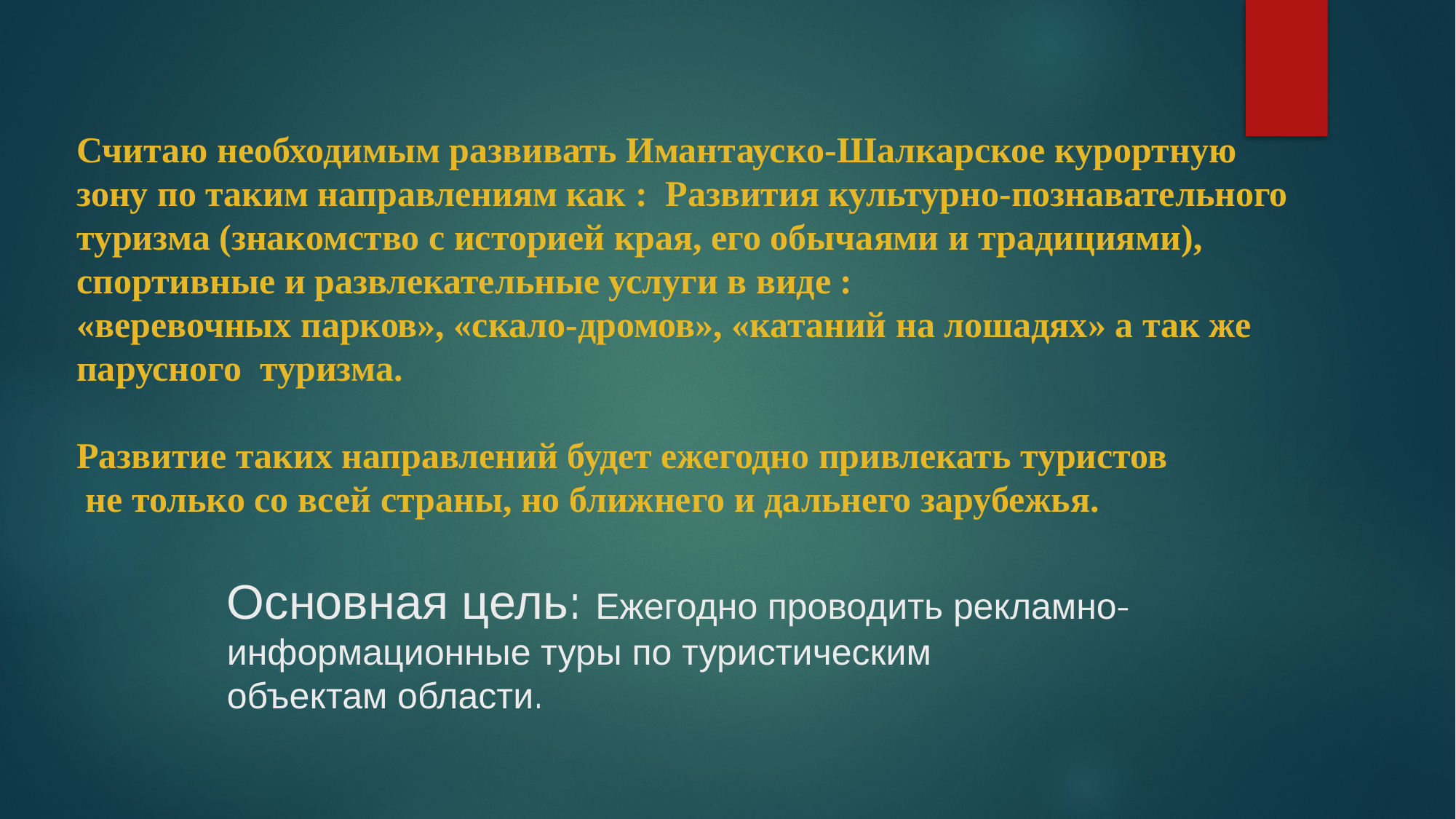

# Основная цель: Ежегодно проводить рекламно-информационные туры по туристическим объектам области.

Считаю необходимым развивать Имантауско-Шалкарское курортную зону по таким направлениям как :  Развития культурно-познавательного туризма (знакомство с историей края, его обычаями и традициями), спортивные и развлекательные услуги в виде :
«веревочных парков», «скало-дромов», «катаний на лошадях» а так же парусного  туризма.

Развитие таких направлений будет ежегодно привлекать туристов
 не только со всей страны, но ближнего и дальнего зарубежья.